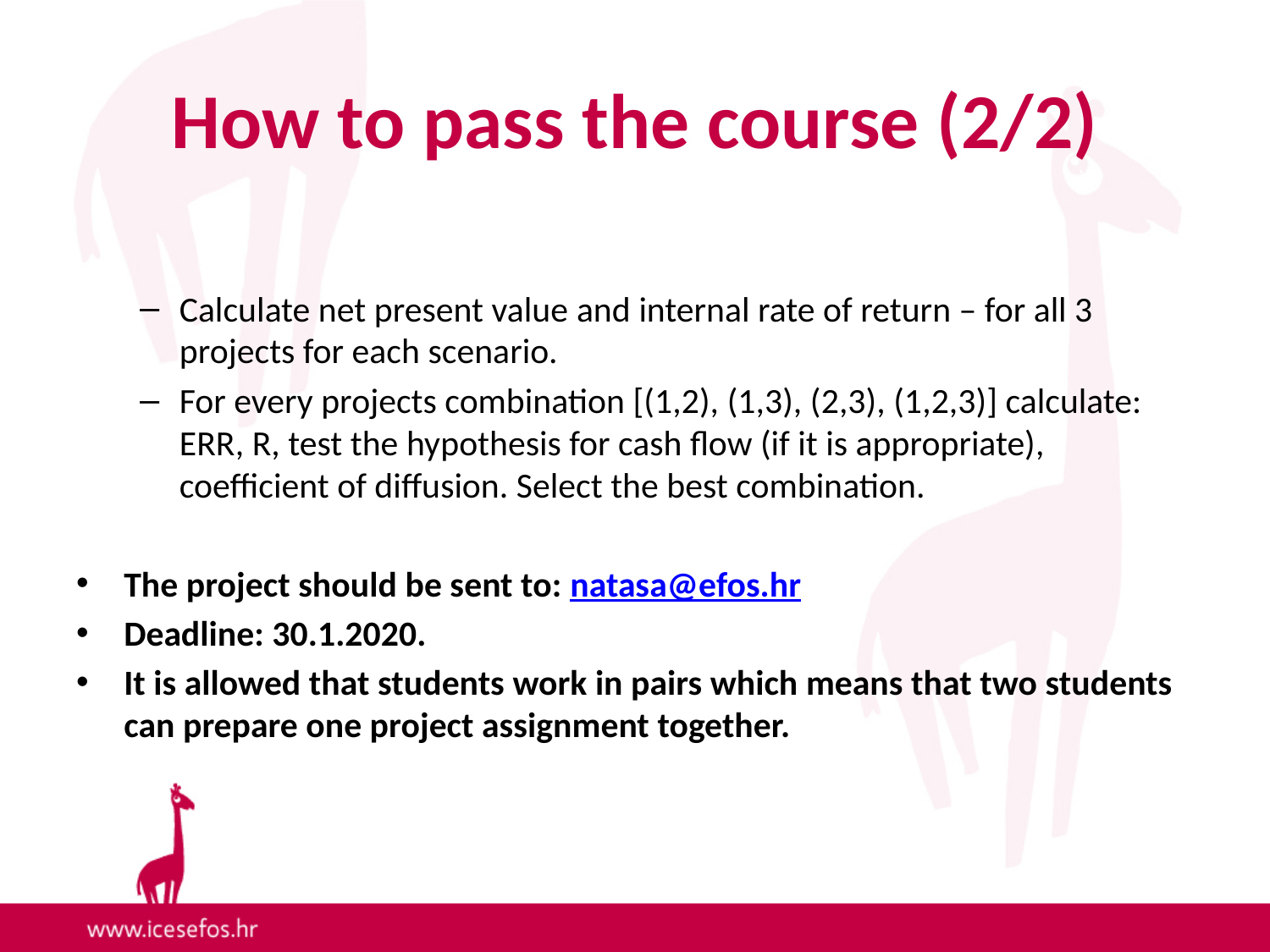

# How to pass the course (2/2)

Calculate net present value and internal rate of return – for all 3 projects for each scenario.
For every projects combination [(1,2), (1,3), (2,3), (1,2,3)] calculate: ERR, R, test the hypothesis for cash flow (if it is appropriate), coefficient of diffusion. Select the best combination.

The project should be sent to: natasa@efos.hr
Deadline: 30.1.2020.
It is allowed that students work in pairs which means that two students can prepare one project assignment together.